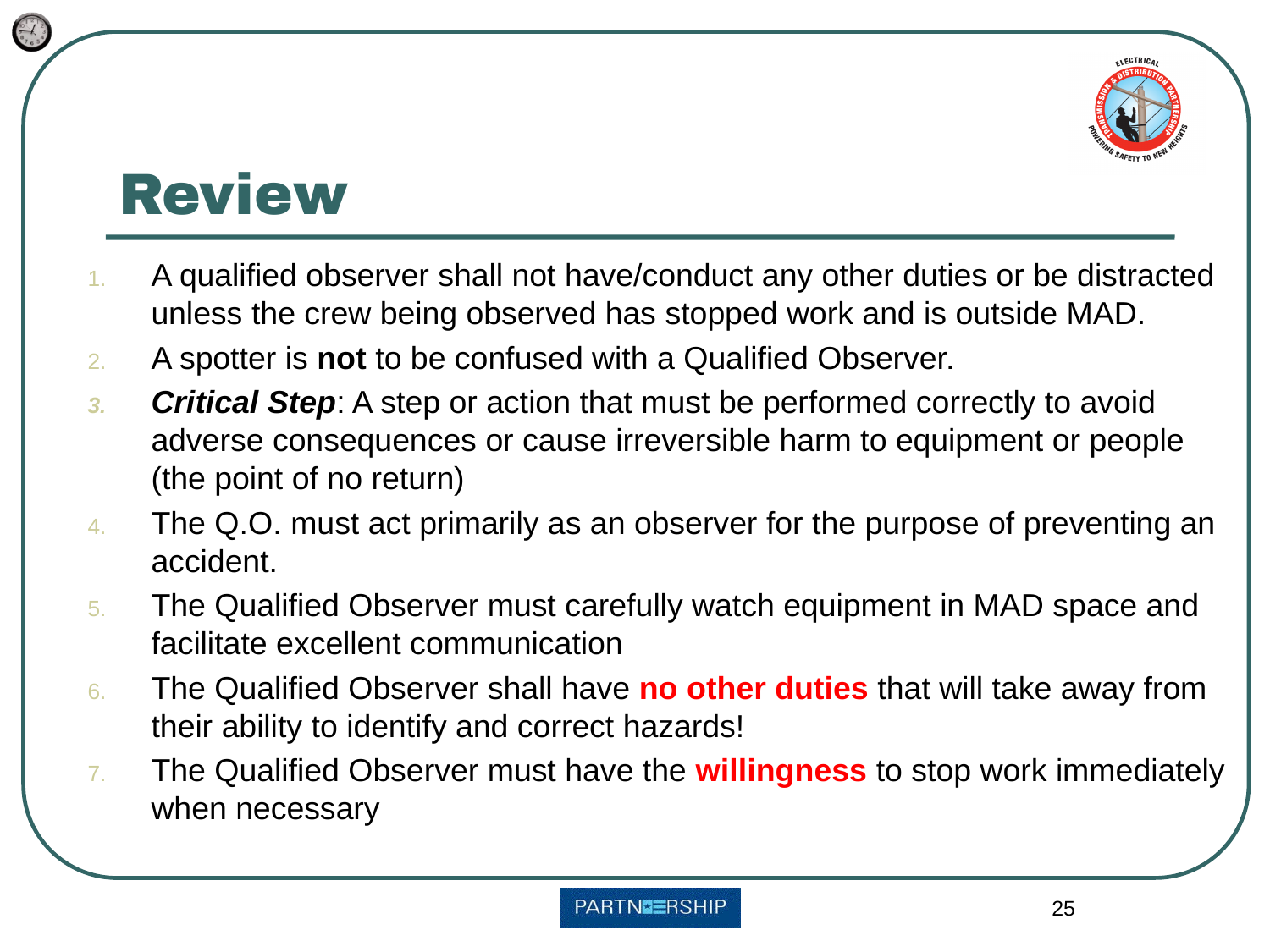

# Review
A qualified observer shall not have/conduct any other duties or be distracted unless the crew being observed has stopped work and is outside MAD.
A spotter is not to be confused with a Qualified Observer.
Critical Step: A step or action that must be performed correctly to avoid adverse consequences or cause irreversible harm to equipment or people (the point of no return)
The Q.O. must act primarily as an observer for the purpose of preventing an accident.
The Qualified Observer must carefully watch equipment in MAD space and facilitate excellent communication
The Qualified Observer shall have no other duties that will take away from their ability to identify and correct hazards!
The Qualified Observer must have the willingness to stop work immediately when necessary

25